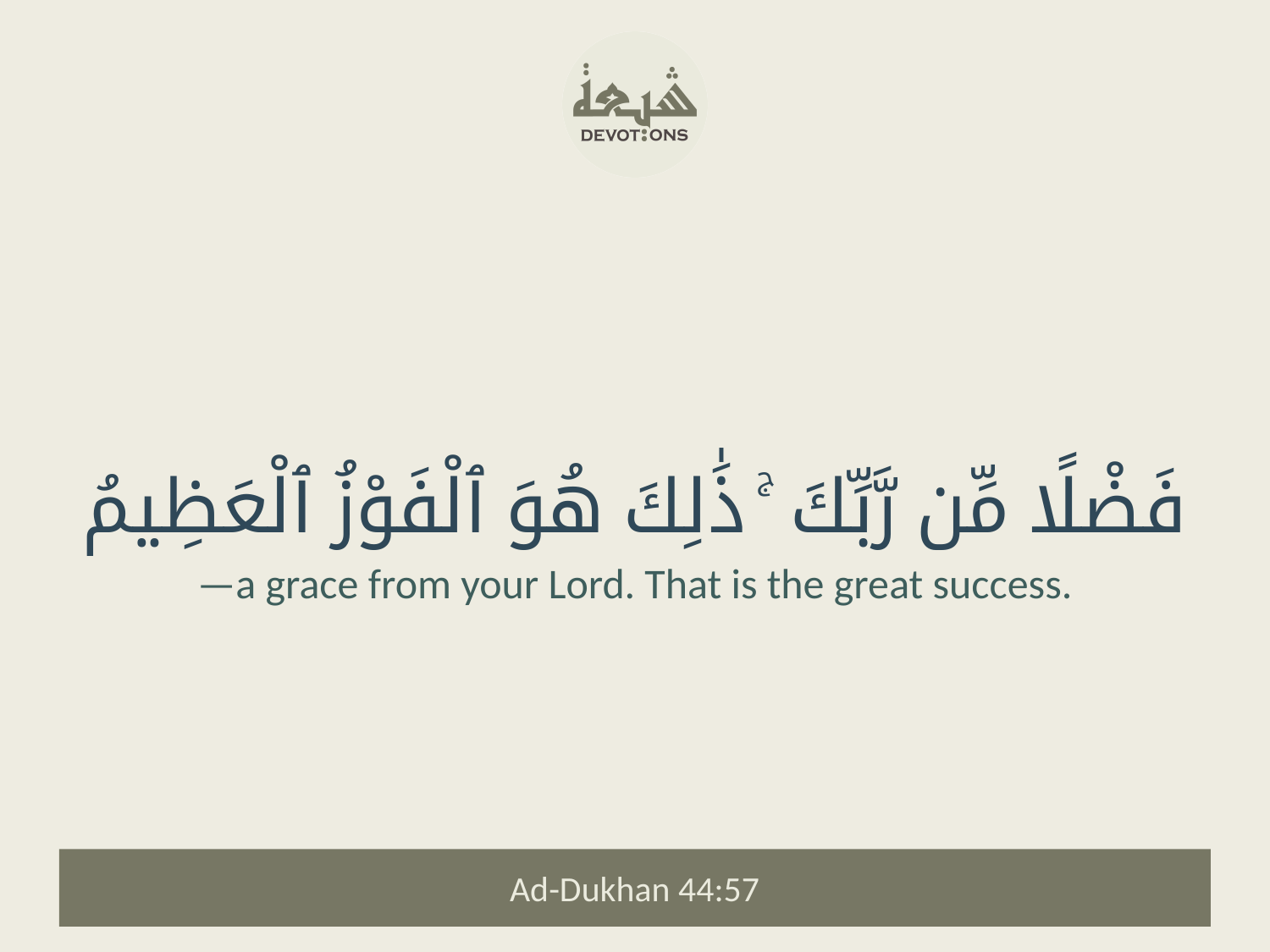

فَضْلًا مِّن رَّبِّكَ ۚ ذَٰلِكَ هُوَ ٱلْفَوْزُ ٱلْعَظِيمُ
—a grace from your Lord. That is the great success.
Ad-Dukhan 44:57